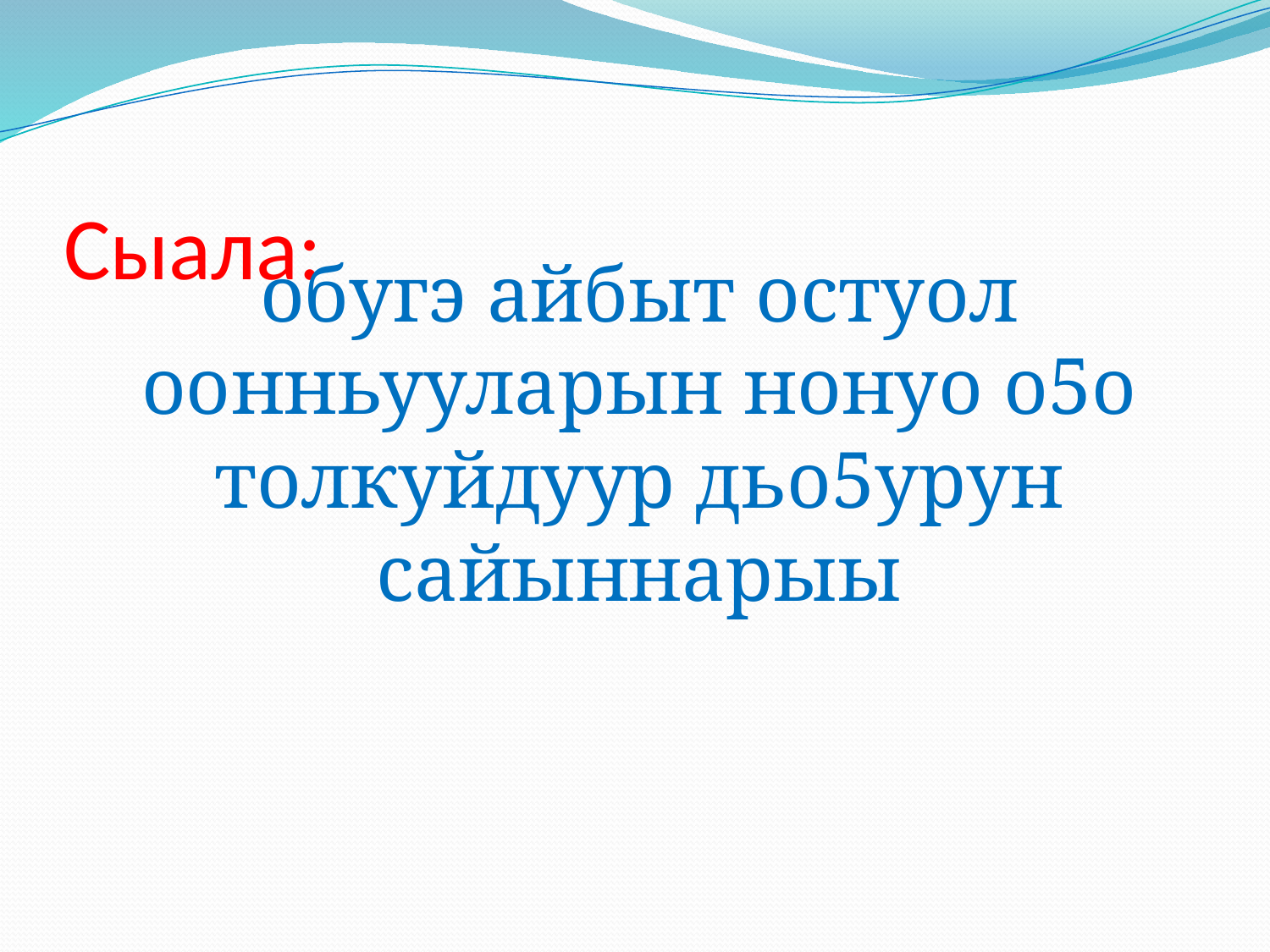

# Сыала:

обугэ айбыт остуол оонньууларын нонуо о5о толкуйдуур дьо5урун сайыннарыы